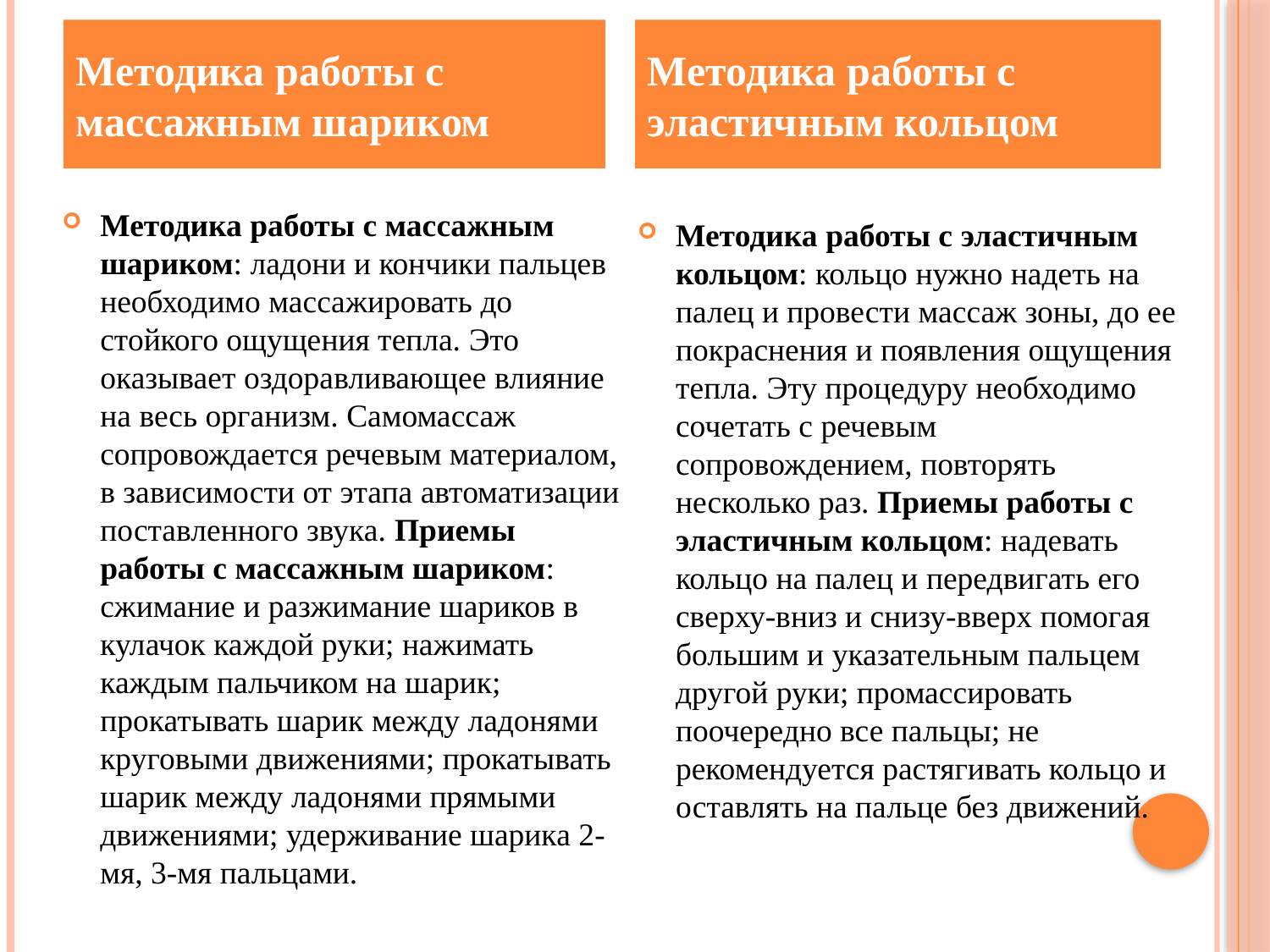

Методика работы с массажным шариком
Методика работы с эластичным кольцом
#
Методика работы с массажным шариком: ладони и кончики пальцев необходимо массажировать до стойкого ощущения тепла. Это оказывает оздоравливающее влияние на весь организм. Самомассаж сопровождается речевым материалом, в зависимости от этапа автоматизации поставленного звука. Приемы работы с массажным шариком: сжимание и разжимание шариков в кулачок каждой руки; нажимать каждым пальчиком на шарик; прокатывать шарик между ладонями круговыми движениями; прокатывать шарик между ладонями прямыми движениями; удерживание шарика 2-мя, 3-мя пальцами.
Методика работы с эластичным кольцом: кольцо нужно надеть на палец и провести массаж зоны, до ее покраснения и появления ощущения тепла. Эту процедуру необходимо сочетать с речевым сопровождением, повторять несколько раз. Приемы работы с эластичным кольцом: надевать кольцо на палец и передвигать его сверху-вниз и снизу-вверх помогая большим и указательным пальцем другой руки; промассировать поочередно все пальцы; не рекомендуется растягивать кольцо и оставлять на пальце без движений.